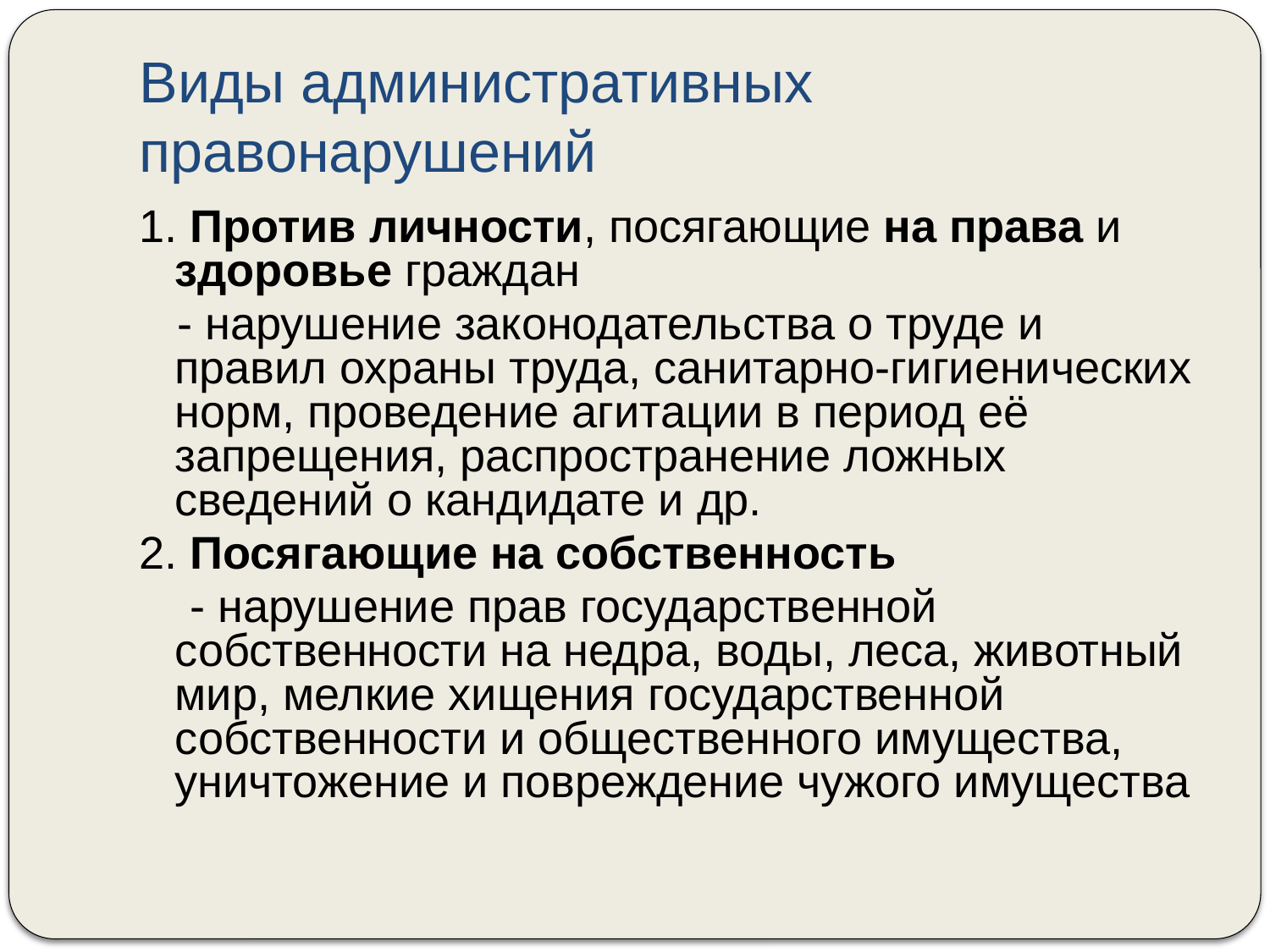

# Виды административных правонарушений
1. Против личности, посягающие на права и здоровье граждан
   - нарушение законодательства о труде и правил охраны труда, санитарно-гигиенических норм, проведение агитации в период её запрещения, распространение ложных сведений о кандидате и др.
2. Посягающие на собственность
    - нарушение прав государственной собственности на недра, воды, леса, животный мир, мелкие хищения государственной собственности и общественного имущества, уничтожение и повреждение чужого имущества